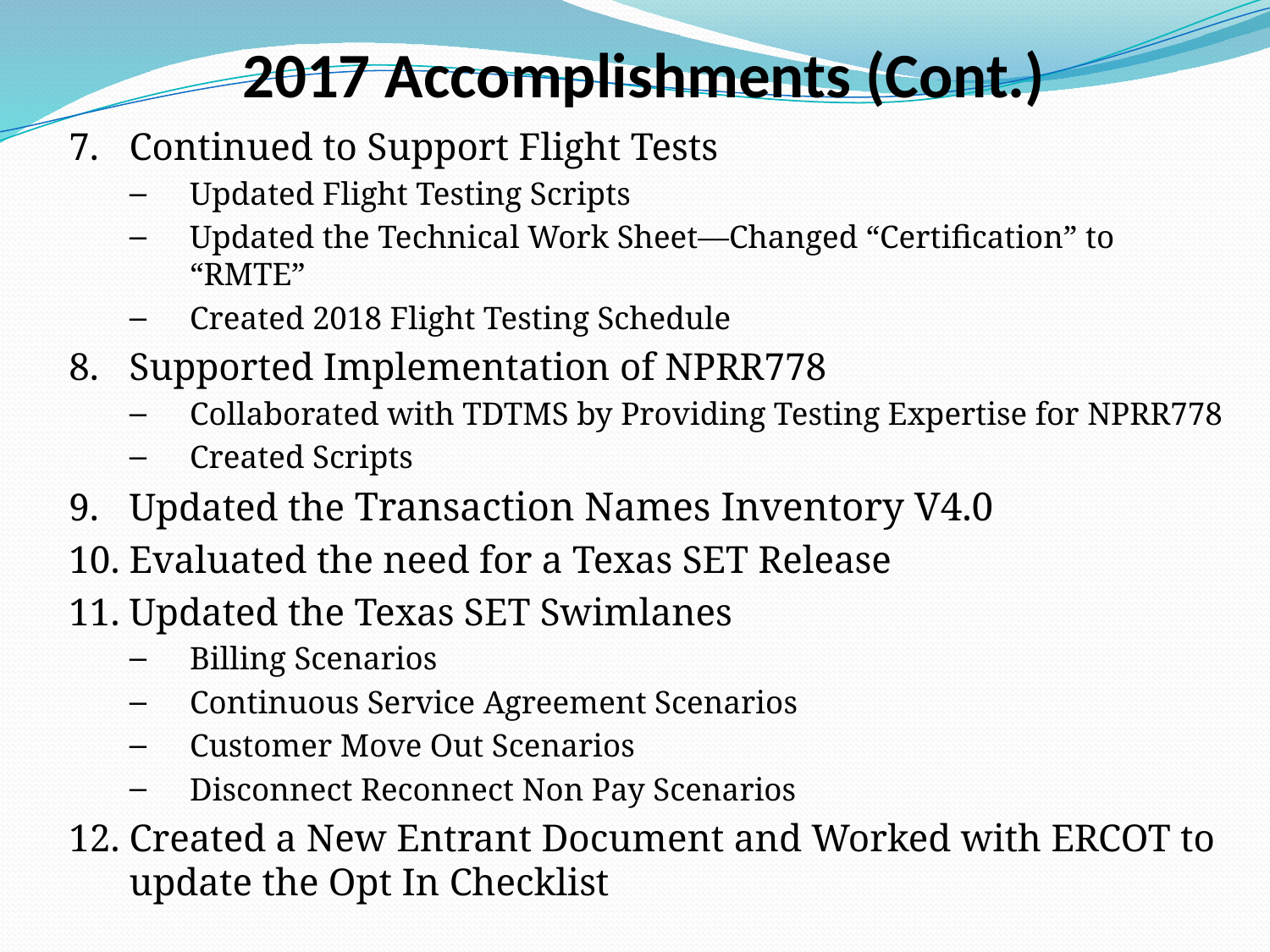

2017 Accomplishments (Cont.)
Continued to Support Flight Tests
Updated Flight Testing Scripts
Updated the Technical Work Sheet—Changed “Certification” to “RMTE”
Created 2018 Flight Testing Schedule
Supported Implementation of NPRR778
Collaborated with TDTMS by Providing Testing Expertise for NPRR778
Created Scripts
Updated the Transaction Names Inventory V4.0
Evaluated the need for a Texas SET Release
Updated the Texas SET Swimlanes
Billing Scenarios
Continuous Service Agreement Scenarios
Customer Move Out Scenarios
Disconnect Reconnect Non Pay Scenarios
Created a New Entrant Document and Worked with ERCOT to update the Opt In Checklist